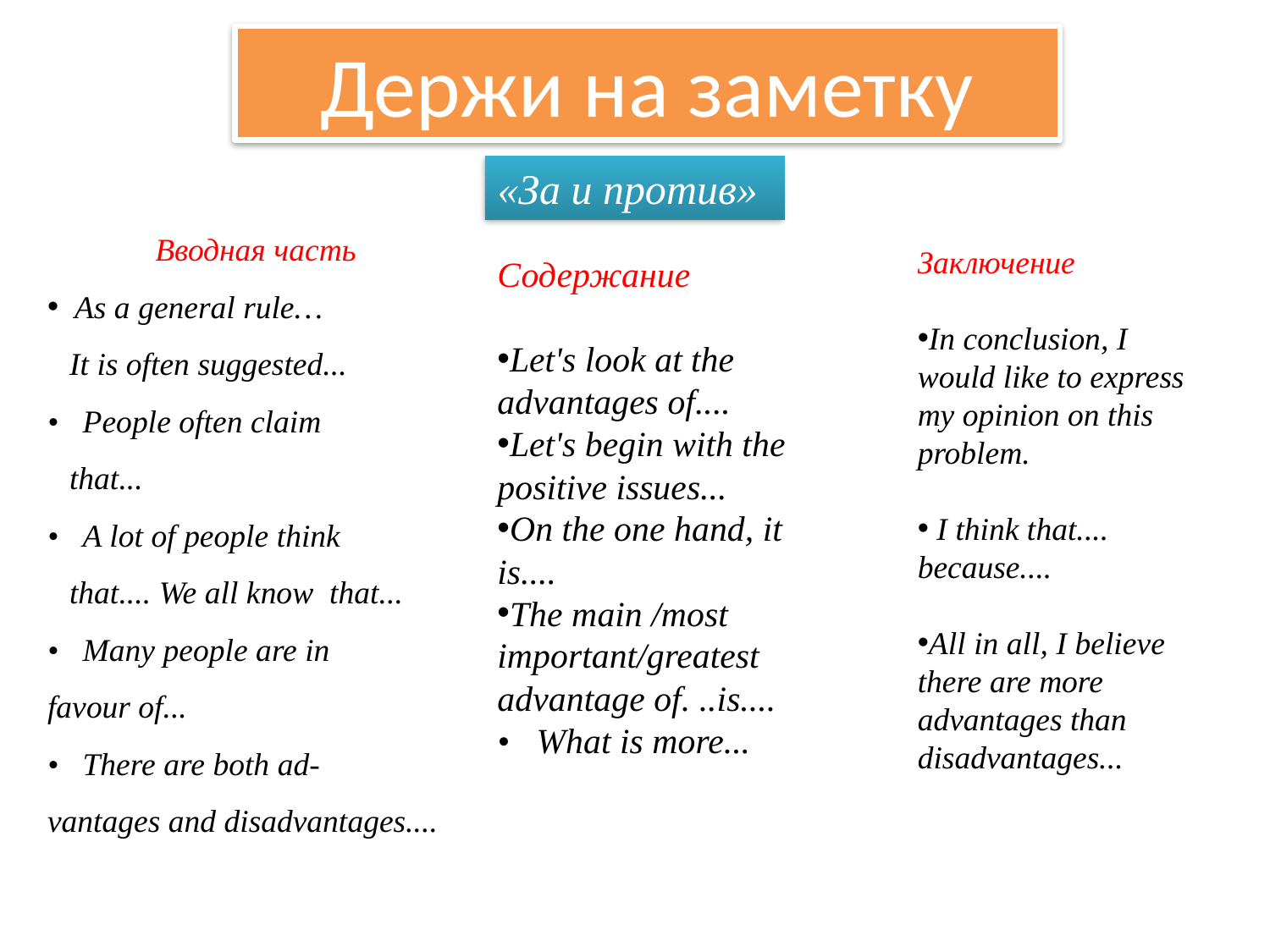

Держи на заметку
«За и против»

Вводная часть
  As a general rule…
It is often suggested...
•   People often claim
that...
•   A lot of people think
that.... We all know  that...
•   Many people are in
favour of...
•   There are both ad-
vantages and disadvantages....
Заключение

In conclusion, I would like to express my opinion on this problem.

 I think that.... because....

All in all, I believe
there are more advantages than disadvantages...

Содержание

Let's look at the advantages of....
Let's begin with the positive issues...
On the one hand, it is....
The main /most important/greatest advantage of. ..is....
•   What is more...